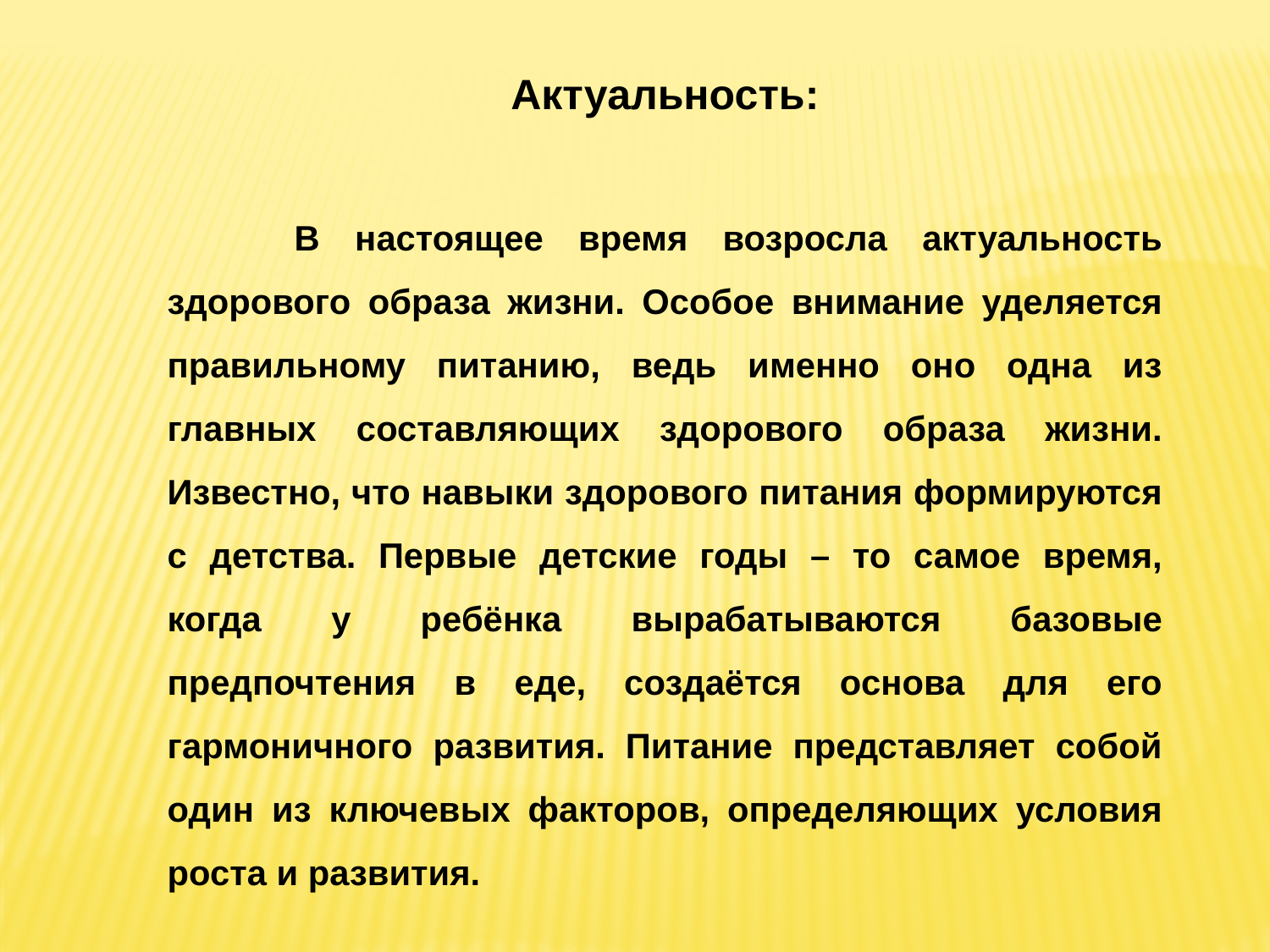

Актуальность:

	В настоящее время возросла актуальность здорового образа жизни. Особое внимание уделяется правильному питанию, ведь именно оно одна из главных составляющих здорового образа жизни. Известно, что навыки здорового питания формируются с детства. Первые детские годы – то самое время, когда у ребёнка вырабатываются базовые предпочтения в еде, создаётся основа для его гармоничного развития. Питание представляет собой один из ключевых факторов, определяющих условия роста и развития.